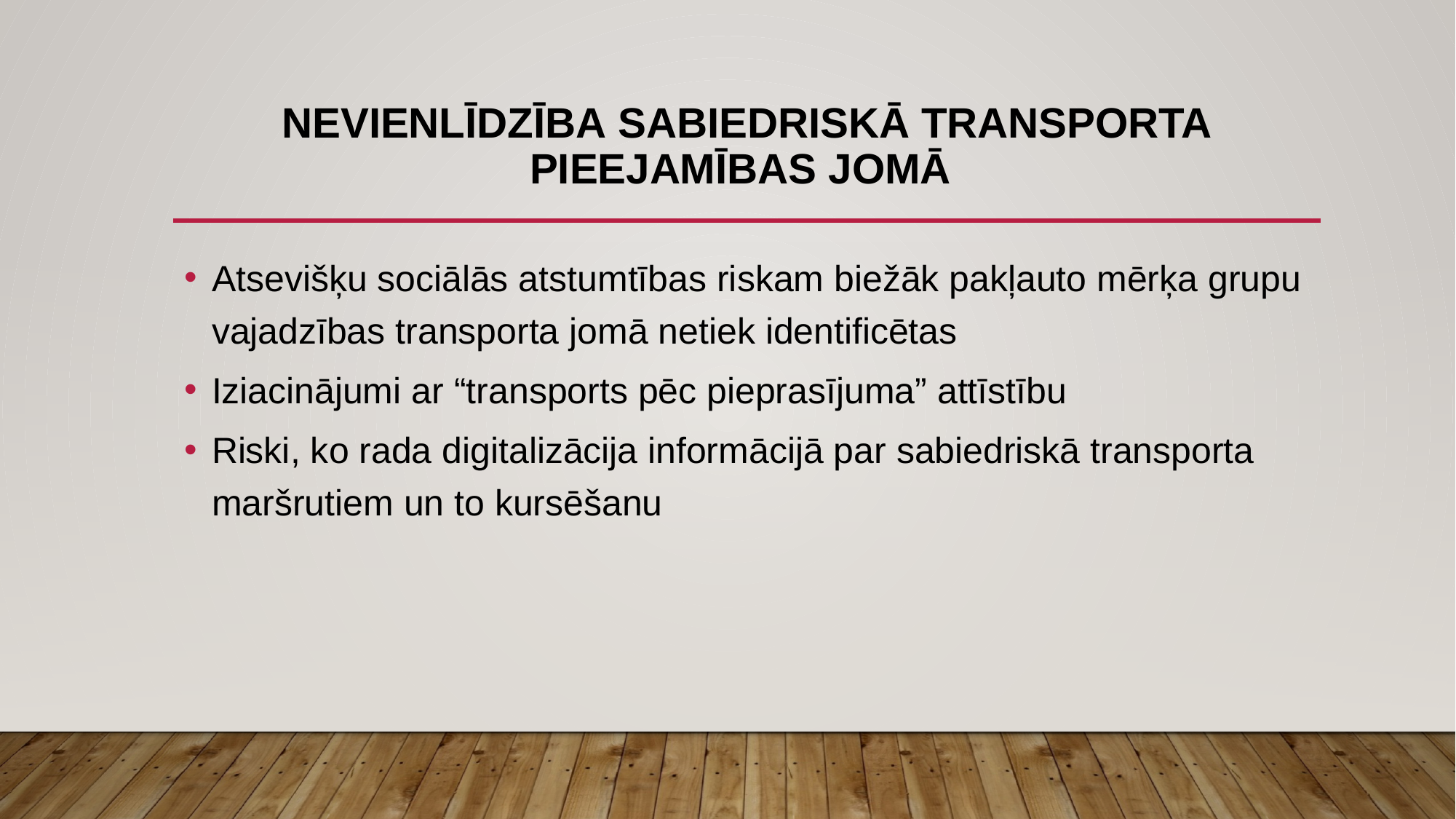

# nevienlīdzība sabiedriskā transporta pieejamības jomā
Atsevišķu sociālās atstumtības riskam biežāk pakļauto mērķa grupu vajadzības transporta jomā netiek identificētas
Iziacinājumi ar “transports pēc pieprasījuma” attīstību
Riski, ko rada digitalizācija informācijā par sabiedriskā transporta maršrutiem un to kursēšanu